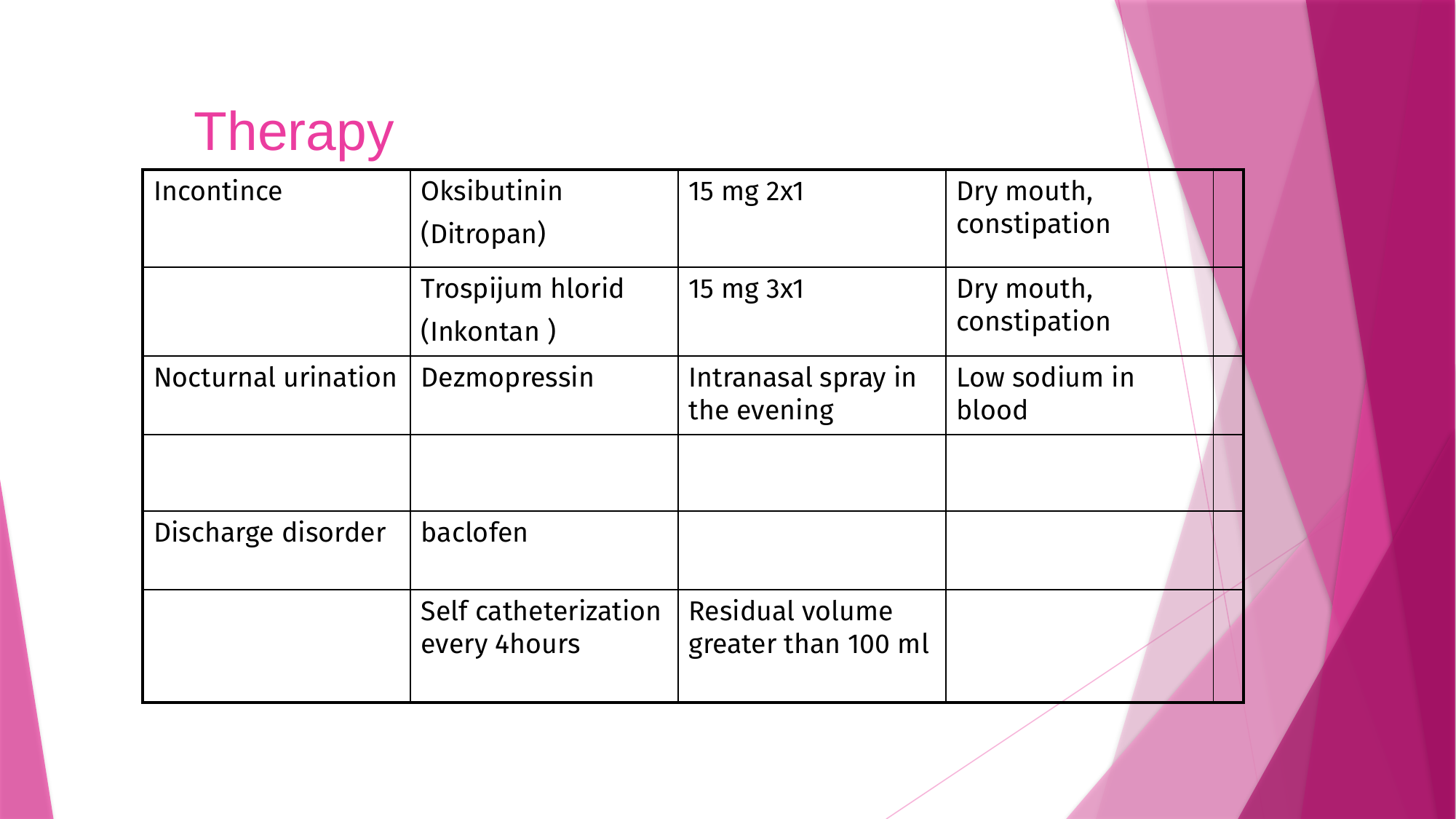

Therapy

| Incontince | Oksibutinin (Ditropan) | 15 mg 2x1 | Dry mouth, constipation |  |
| --- | --- | --- | --- | --- |
|  | Trospijum hlorid (Inkontan ) | 15 mg 3x1 | Dry mouth, constipation |  |
| Nocturnal urination | Dezmopressin | Intranasal spray in the evening | Low sodium in blood |  |
|  |  |  |  |  |
| Discharge disorder | baclofen |  |  |  |
|  | Self catheterization every 4hours | Residual volume greater than 100 ml |  |  |